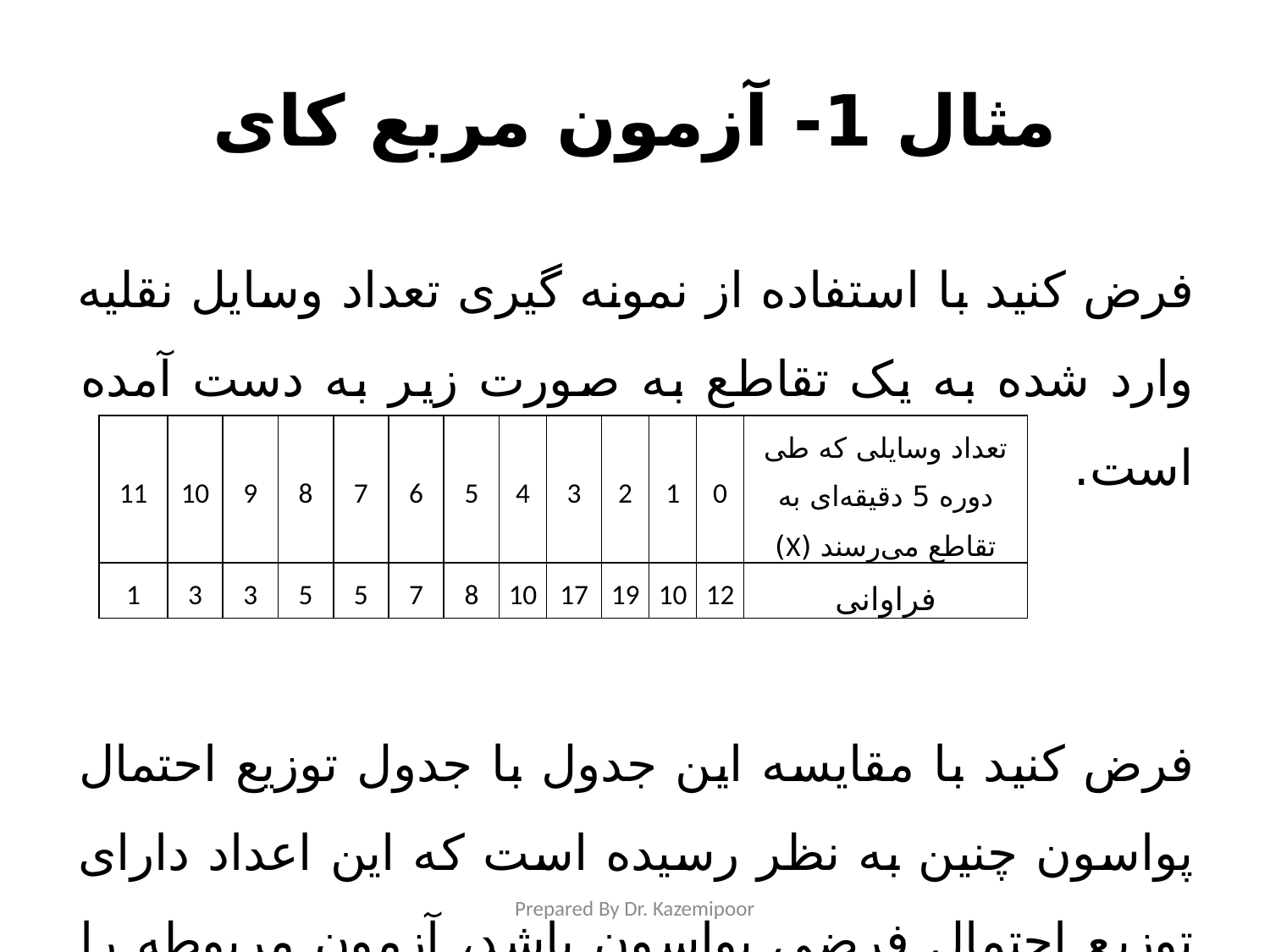

# مثال 1- آزمون مربع کای
فرض کنید با استفاده از نمونه گیری تعداد وسایل نقلیه وارد شده به یک تقاطع به صورت زیر به دست آمده است.

فرض کنید با مقایسه این جدول با جدول توزیع احتمال پواسون چنین به نظر رسیده است که این اعداد دارای توزیع احتمال فرضی پواسون باشد، آزمون مربوطه را برای تست این فرضیه انجام دهید.
| 11 | 10 | 9 | 8 | 7 | 6 | 5 | 4 | 3 | 2 | 1 | 0 | تعداد وسایلی که طی دوره 5 دقیقه‌ای به تقاطع می‌رسند (X) |
| --- | --- | --- | --- | --- | --- | --- | --- | --- | --- | --- | --- | --- |
| 1 | 3 | 3 | 5 | 5 | 7 | 8 | 10 | 17 | 19 | 10 | 12 | فراوانی |
Prepared By Dr. Kazemipoor